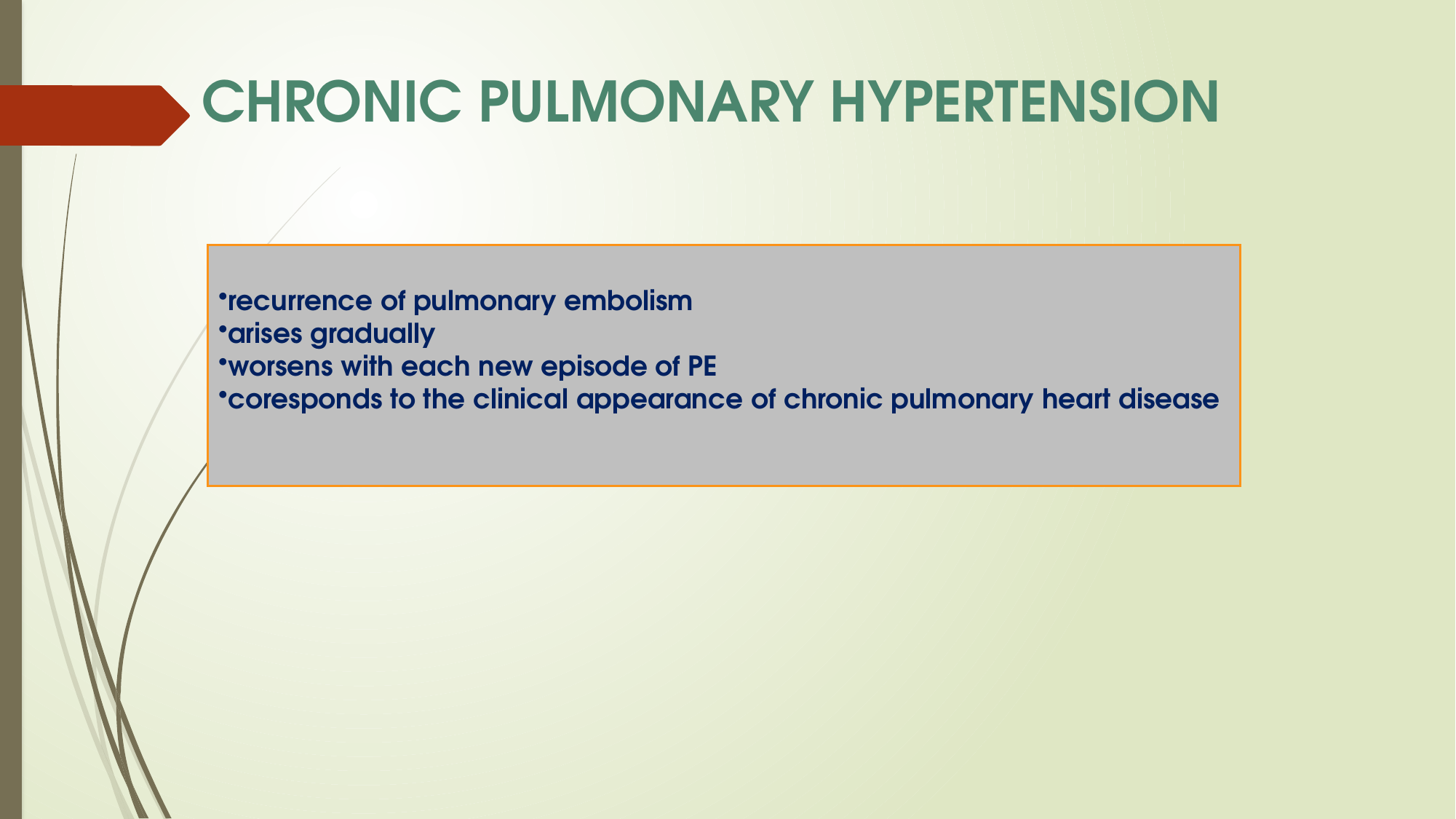

# CHRONIC PULMONARY HYPERTENSION

recurrence of pulmonary embolism
arises gradually
worsens with each new episode of PE
coresponds to the clinical appearance of chronic pulmonary heart disease